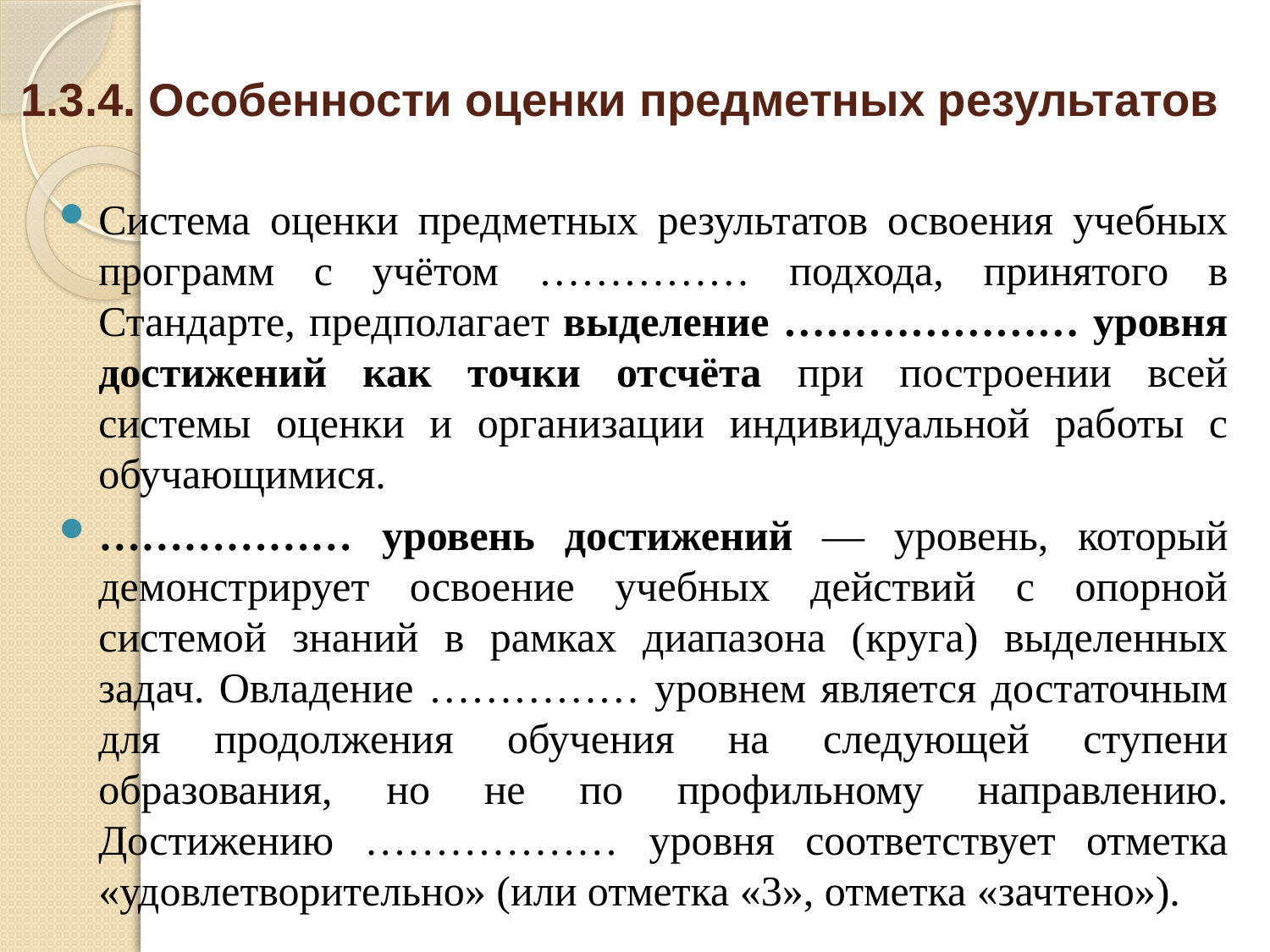

# 1.3.4. Особенности оценки предметных результатов
Система оценки предметных результатов освоения учебных программ с учётом …………… подхода, принятого в Стандарте, предполагает выделение ………………… уровня достижений как точки отсчёта при построении всей системы оценки и организации индивидуальной работы с обучающимися.
……………… уровень достижений — уровень, который демонстрирует освоение учебных действий с опорной системой знаний в рамках диапазона (круга) выделенных задач. Овладение …………… уровнем является достаточным для продолжения обучения на следующей ступени образования, но не по профильному направлению. Достижению ……………… уровня соответствует отметка «удовлетворительно» (или отметка «3», отметка «зачтено»).